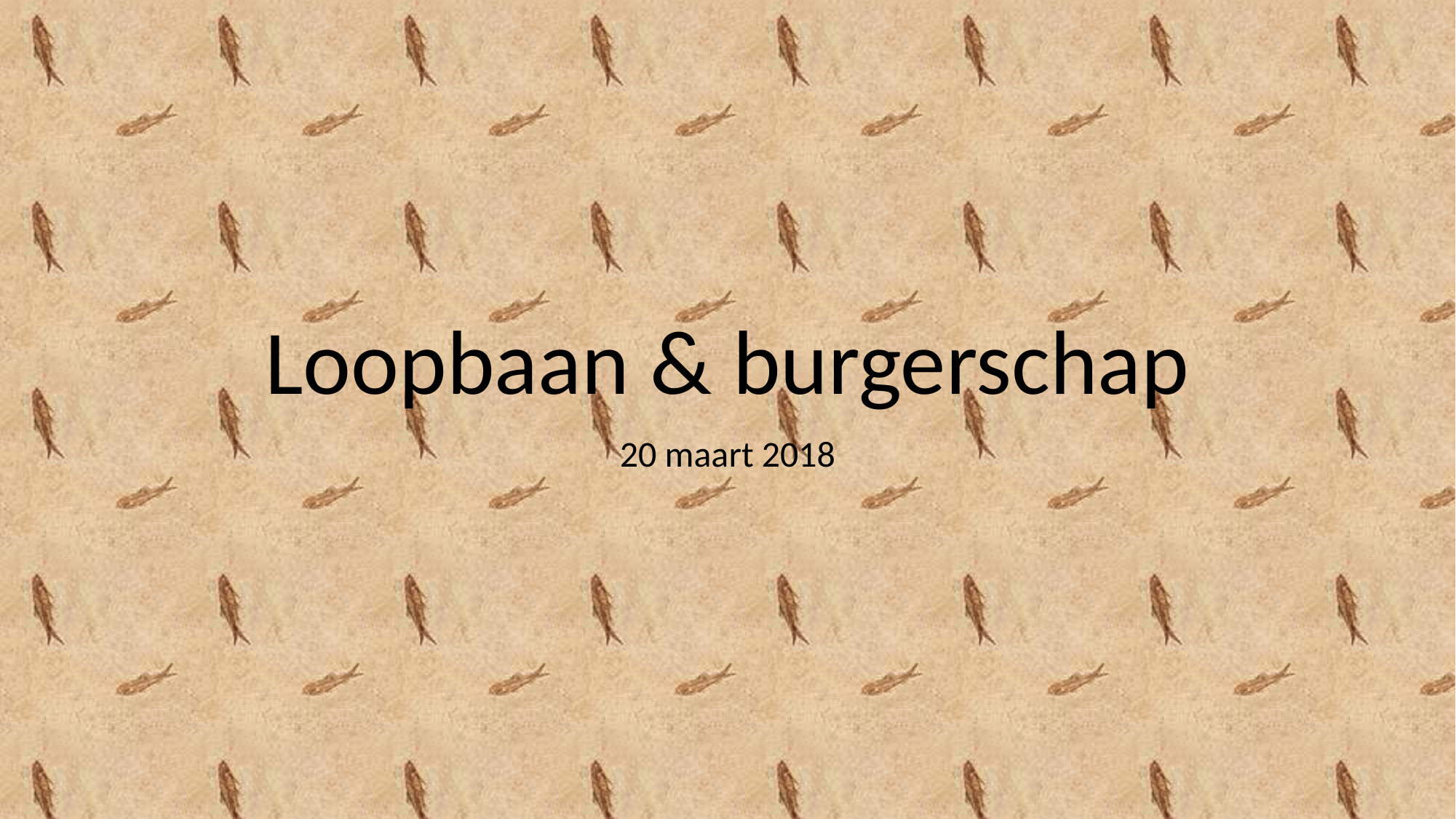

# Loopbaan & burgerschap
20 maart 2018